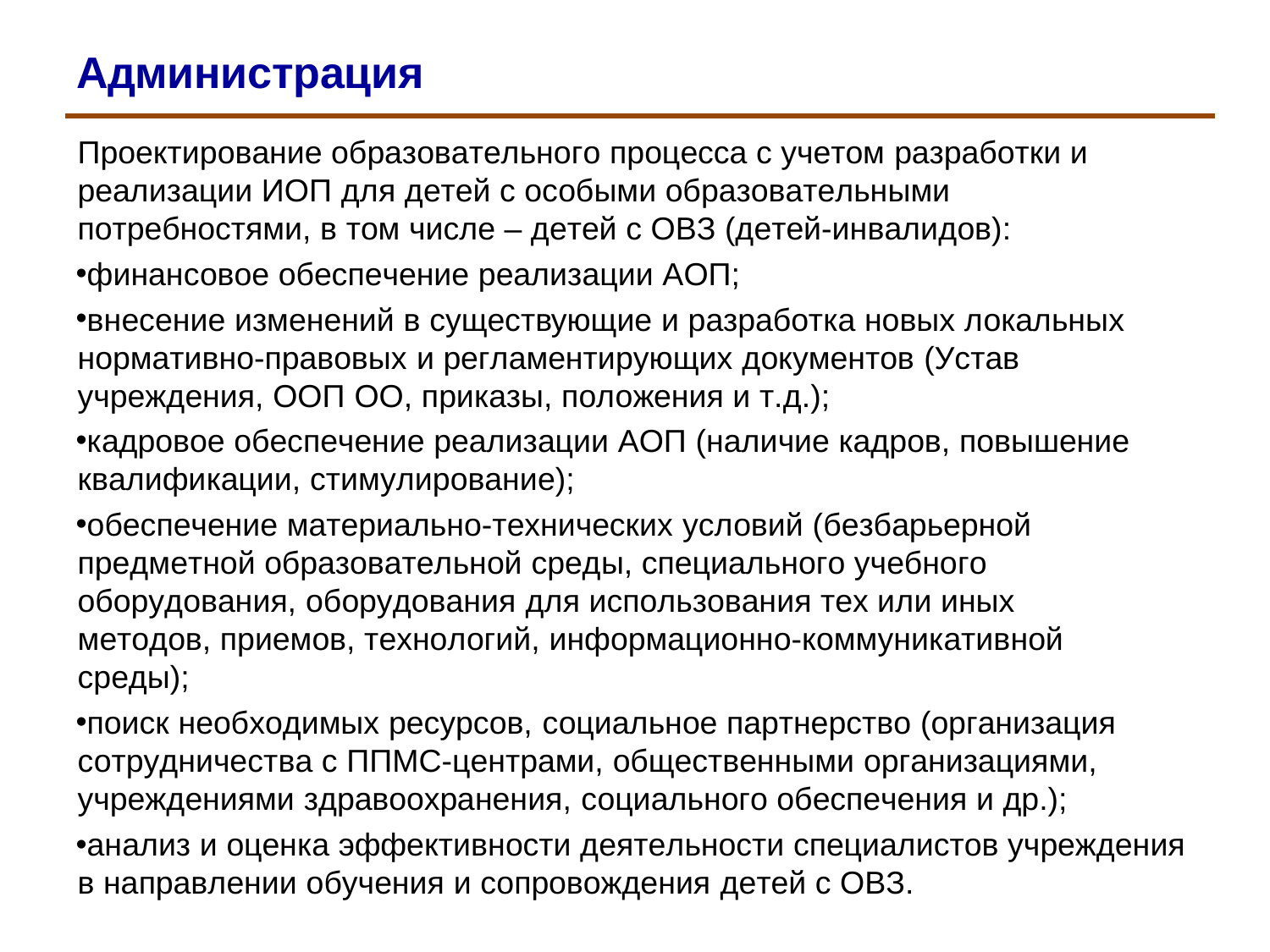

# Администрация
Проектирование образовательного процесса с учетом разработки и реализации ИОП для детей с особыми образовательными потребностями, в том числе – детей с ОВЗ (детей-инвалидов):
финансовое обеспечение реализации АОП;
внесение изменений в существующие и разработка новых локальных нормативно-правовых и регламентирующих документов (Устав учреждения, ООП ОО, приказы, положения и т.д.);
кадровое обеспечение реализации АОП (наличие кадров, повышение квалификации, стимулирование);
обеспечение материально-технических условий (безбарьерной предметной образовательной среды, специального учебного оборудования, оборудования для использования тех или иных методов, приемов, технологий, информационно-коммуникативной среды);
поиск необходимых ресурсов, социальное партнерство (организация сотрудничества с ППМС-центрами, общественными организациями, учреждениями здравоохранения, социального обеспечения и др.);
анализ и оценка эффективности деятельности специалистов учреждения в направлении обучения и сопровождения детей с ОВЗ.